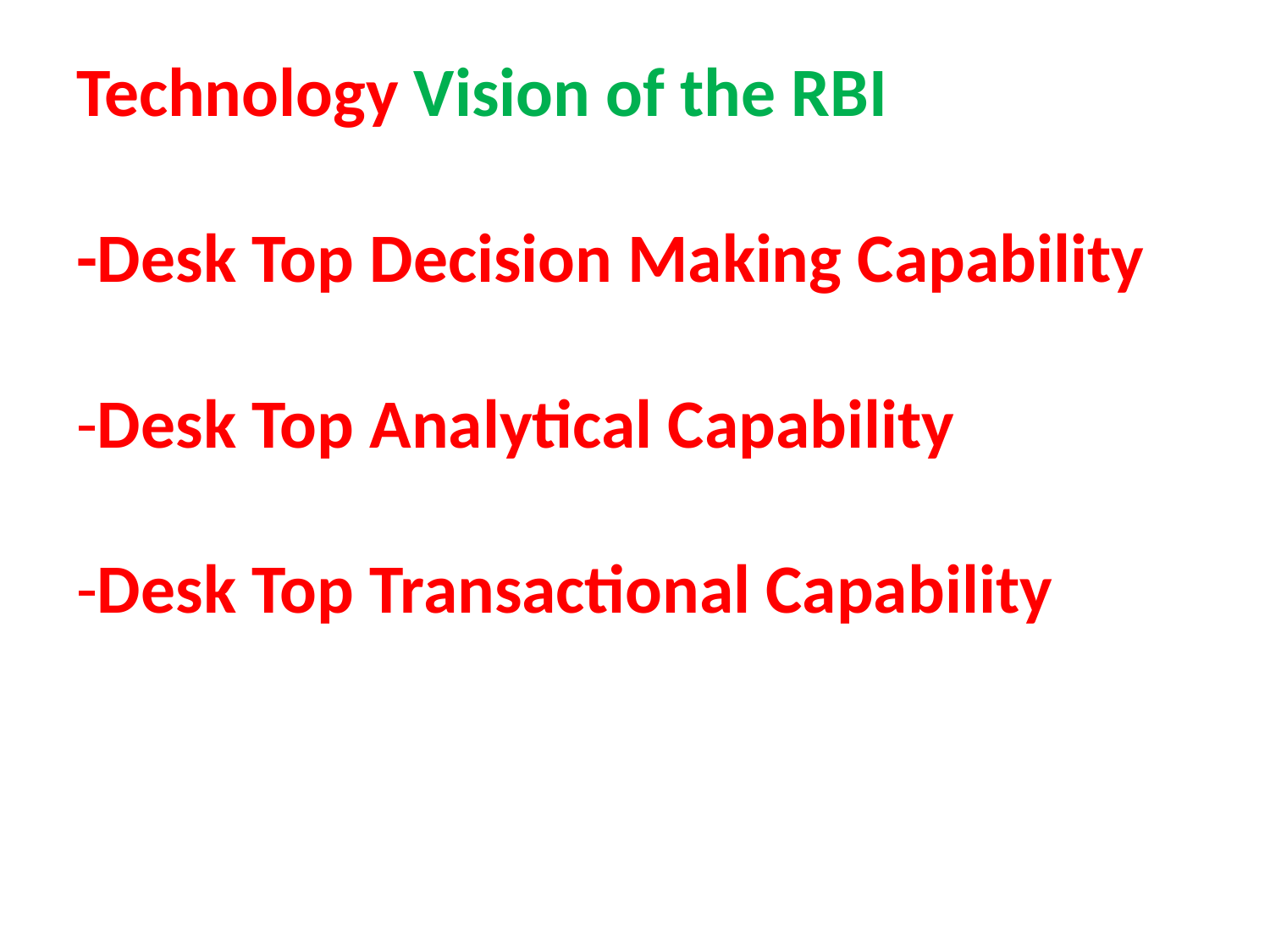

# Technology Vision of the RBI -Desk Top Decision Making Capability  -Desk Top Analytical Capability   -Desk Top Transactional Capability